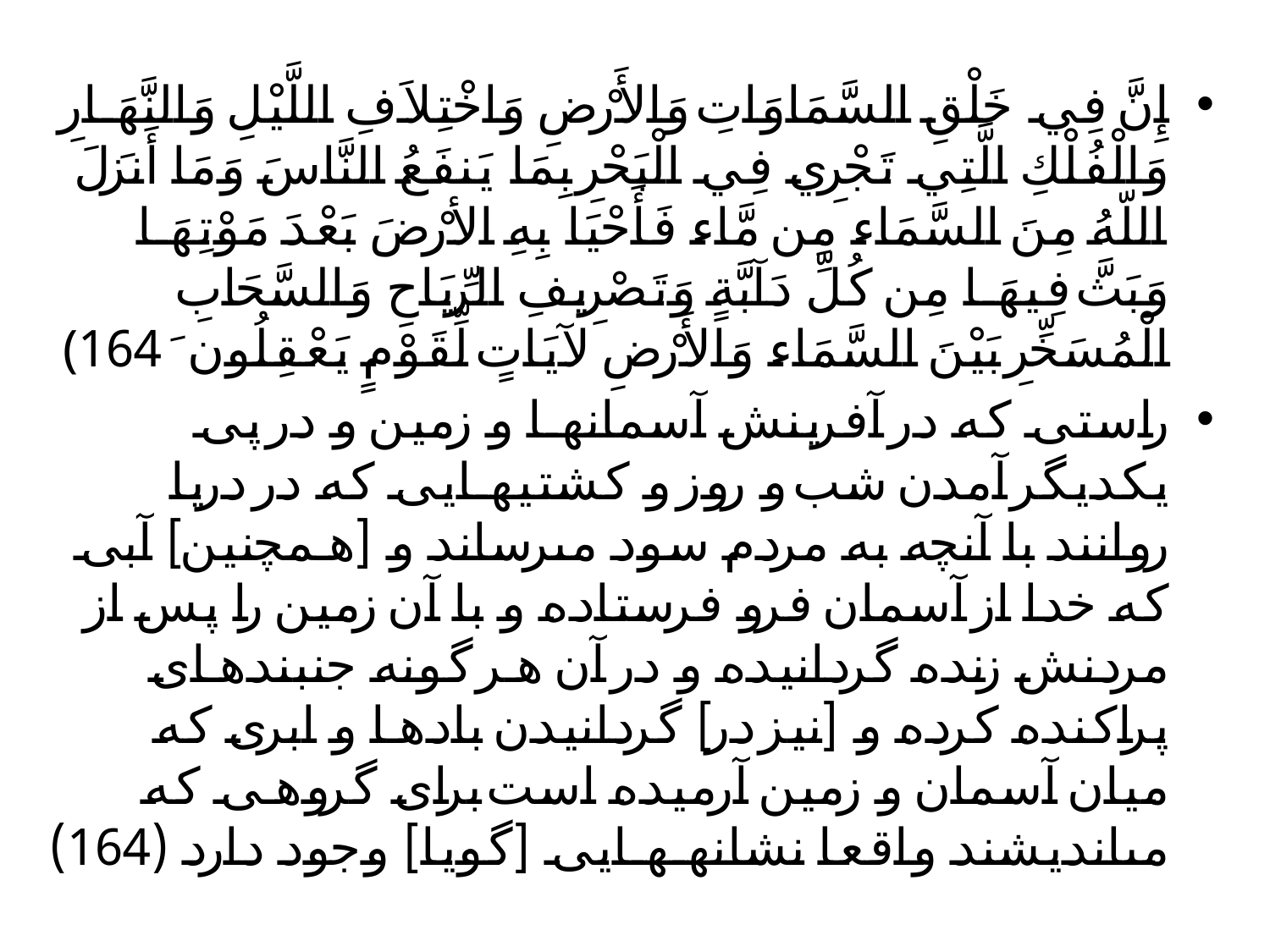

إِنَّ فِي خَلْقِ السَّمَاوَاتِ وَالأَرْضِ وَاخْتِلاَفِ اللَّيْلِ وَالنَّهَارِ وَالْفُلْكِ الَّتِي تَجْرِي فِي الْبَحْرِ بِمَا يَنفَعُ النَّاسَ وَمَا أَنزَلَ اللّهُ مِنَ السَّمَاء مِن مَّاء فَأَحْيَا بِهِ الأرْضَ بَعْدَ مَوْتِهَا وَبَثَّ فِيهَا مِن كُلِّ دَآبَّةٍ وَتَصْرِيفِ الرِّيَاحِ وَالسَّحَابِ الْمُسَخِّرِ بَيْنَ السَّمَاء وَالأَرْضِ لآيَاتٍ لِّقَوْمٍ يَعْقِلُونَ ﴿164﴾
راستى كه در آفرينش آسمانها و زمين و در پى يكديگر آمدن شب و روز و كشتيهايى كه در دريا روانند با آنچه به مردم سود مى‏رساند و [همچنين] آبى كه خدا از آسمان فرو فرستاده و با آن زمين را پس از مردنش زنده گردانيده و در آن هر گونه جنبنده‏اى پراكنده كرده و [نيز در] گردانيدن بادها و ابرى كه ميان آسمان و زمين آرميده است براى گروهى كه مى‏انديشند واقعا نشانه‏هايى [گويا] وجود دارد (164)